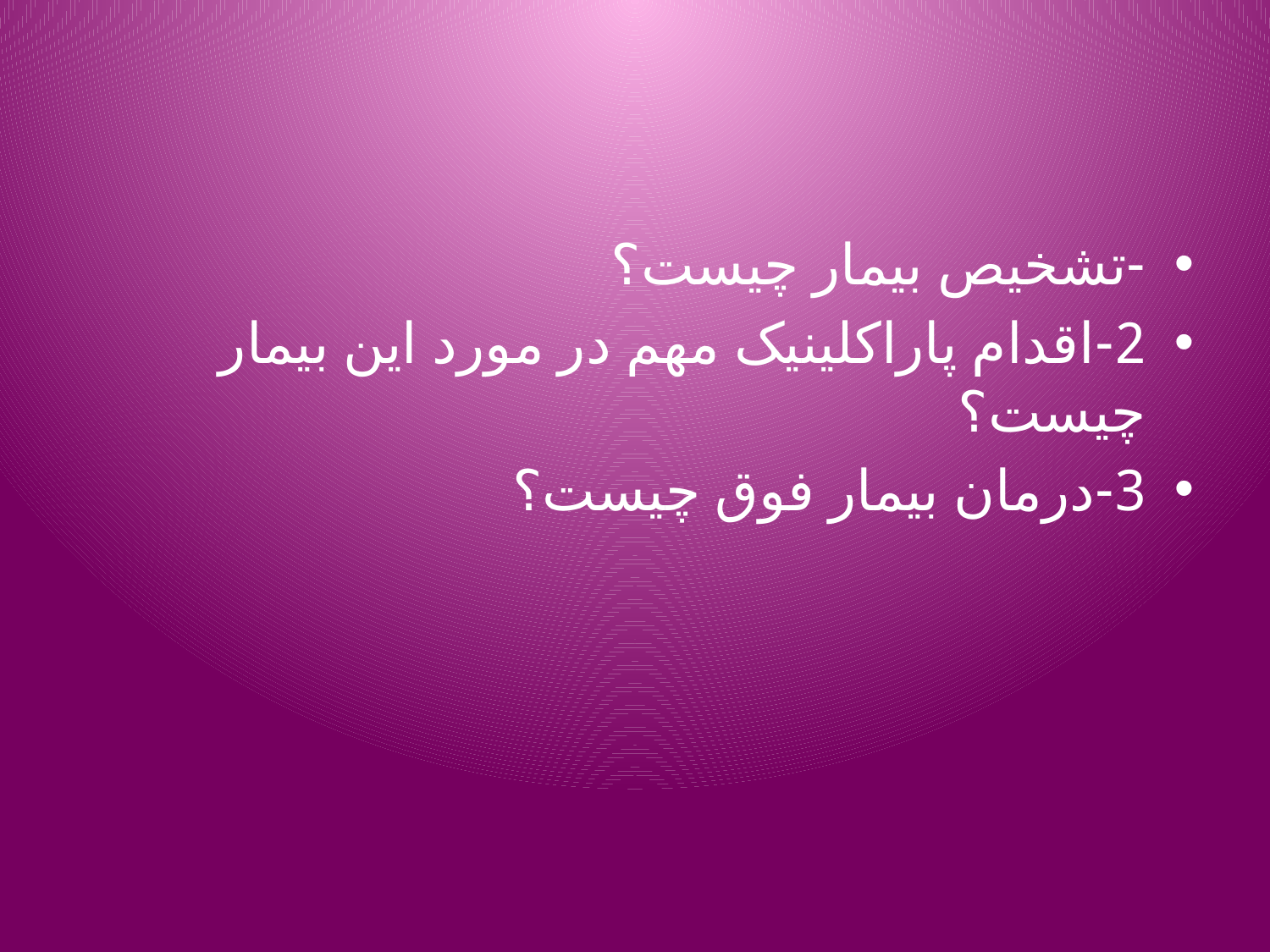

#
-تشخیص بیمار چیست؟
2-اقدام پاراکلینیک مهم در مورد این بیمار چیست؟
3-درمان بیمار فوق چیست؟